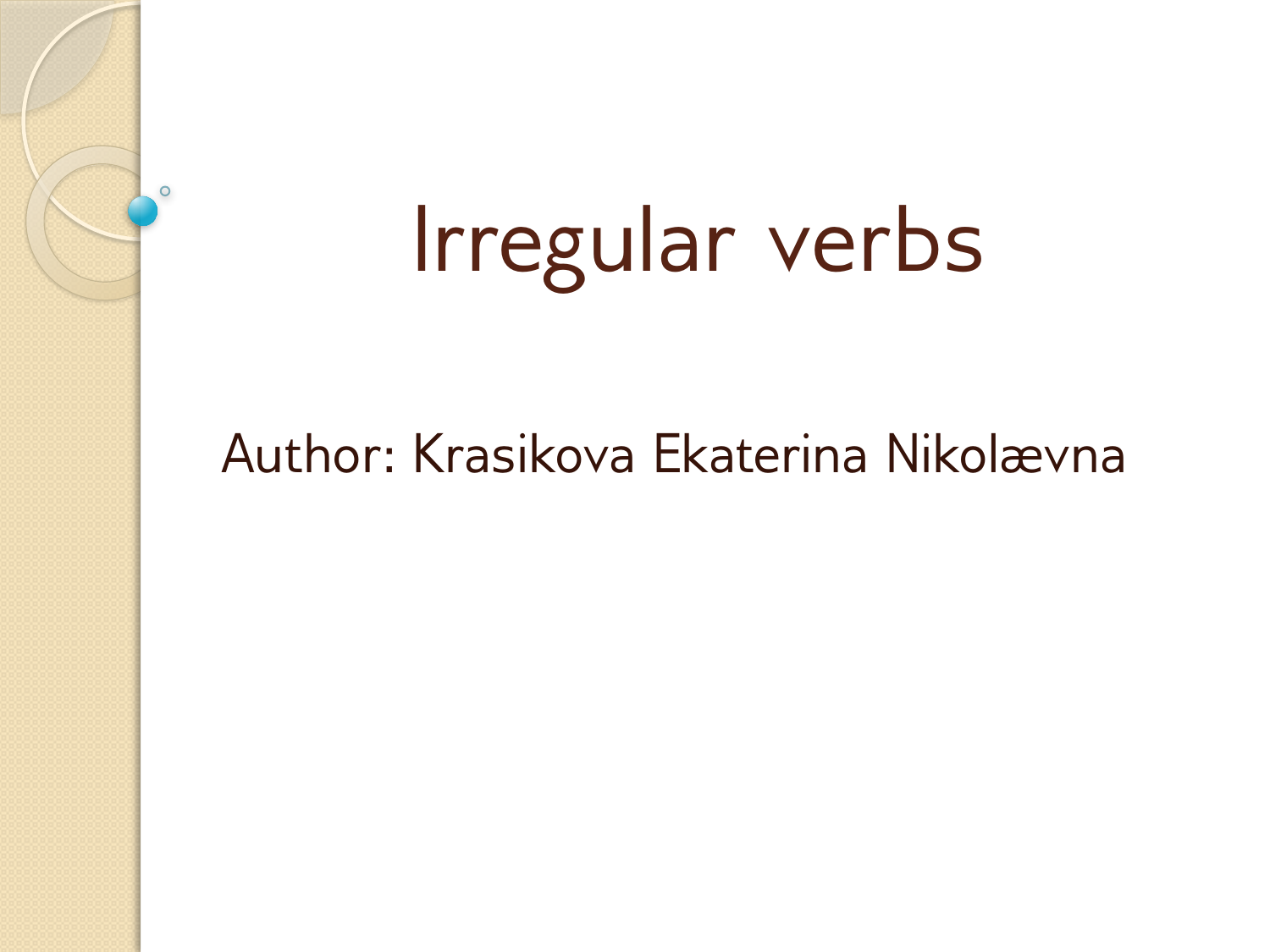

# Irregular verbs
Author: Krasikova Ekaterina Nikolaevna